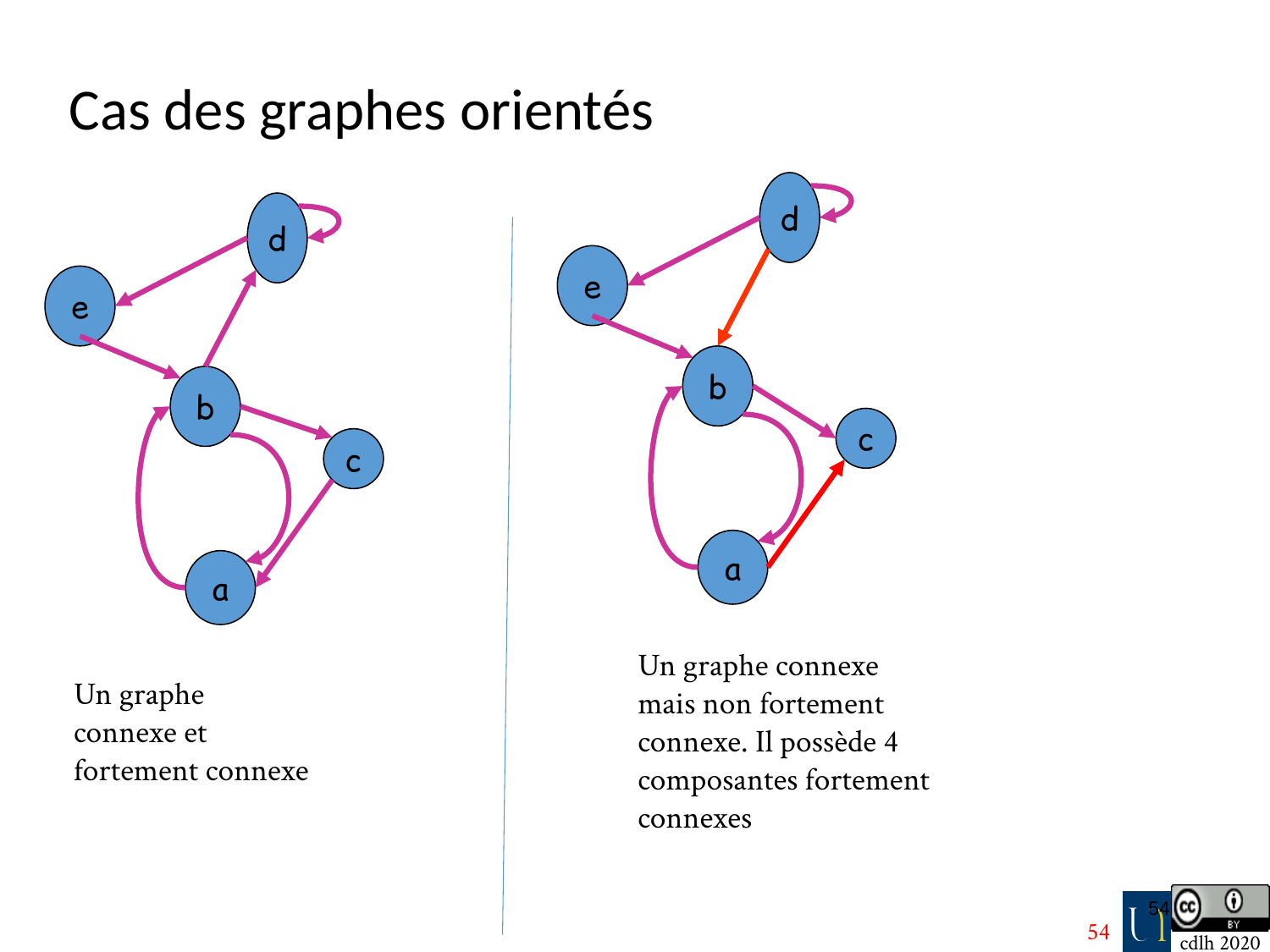

# Cas des graphes orientés
d
d
e
e
b
b
c
c
a
a
Un graphe connexe mais non fortement connexe. Il possède 4 composantes fortement connexes
Un graphe connexe et fortement connexe
54